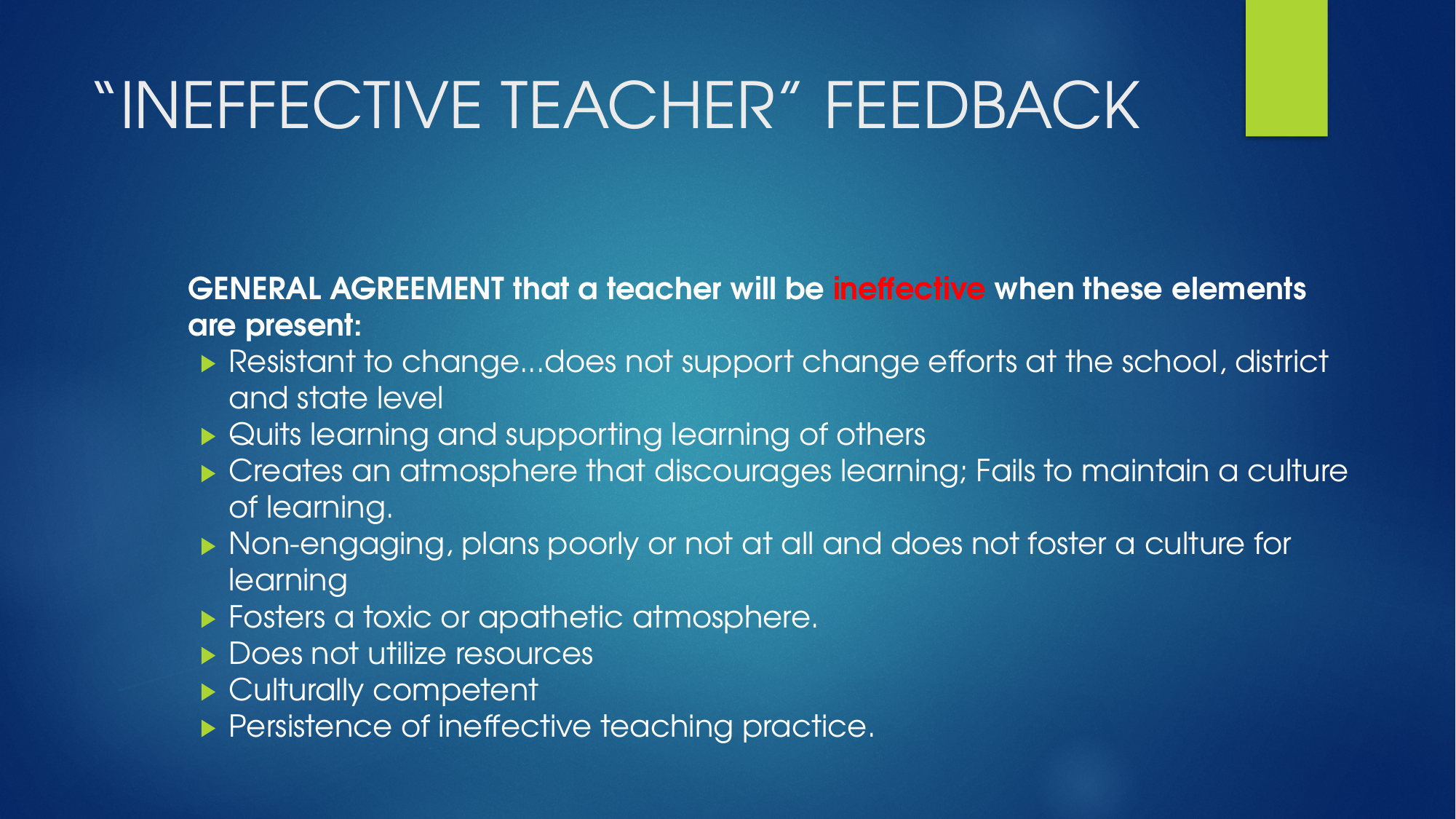

# “INEFFECTIVE TEACHER” FEEDBACK
GENERAL AGREEMENT that a teacher will be ineffective when these elements are present:
Resistant to change...does not support change efforts at the school, district and state level
Quits learning and supporting learning of others
Creates an atmosphere that discourages learning; Fails to maintain a culture of learning.
Non-engaging, plans poorly or not at all and does not foster a culture for learning
Fosters a toxic or apathetic atmosphere.
Does not utilize resources
Culturally competent
Persistence of ineffective teaching practice.